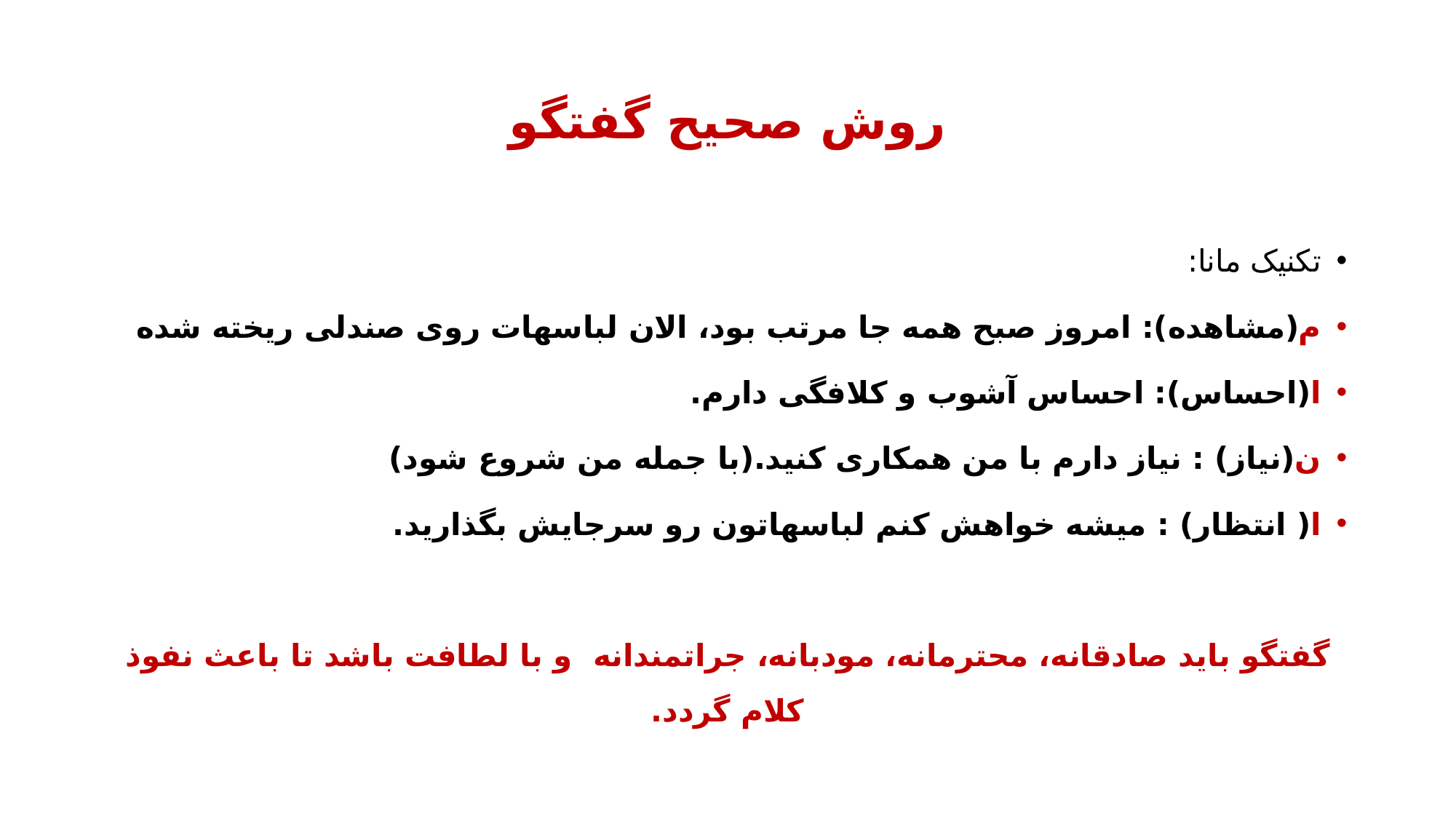

# روش صحیح گفتگو
تکنیک مانا:
م(مشاهده): امروز صبح همه جا مرتب بود، الان لباسهات روی صندلی ریخته شده
ا(احساس): احساس آشوب و کلافگی دارم.
ن(نیاز) : نیاز دارم با من همکاری کنید.(با جمله من شروع شود)
ا( انتظار) : میشه خواهش کنم لباسهاتون رو سرجایش بگذارید.

گفتگو باید صادقانه، محترمانه، مودبانه، جراتمندانه  و با لطافت باشد تا باعث نفوذ کلام گردد.